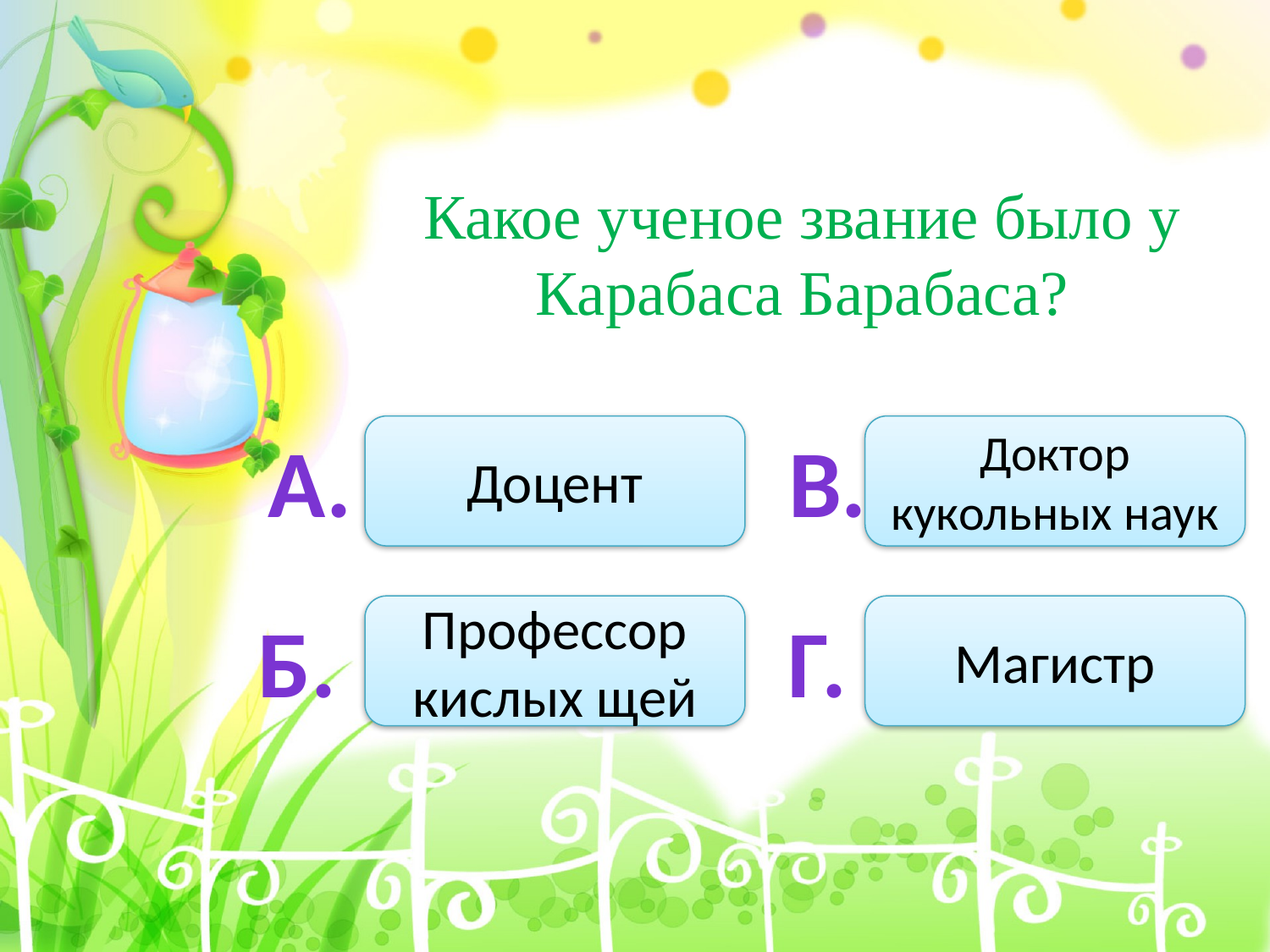

Какое ученое звание было у Карабаса Барабаса?
А.
Доцент
В.
Доктор кукольных наук
Б.
Профессор кислых щей
Г.
Магистр